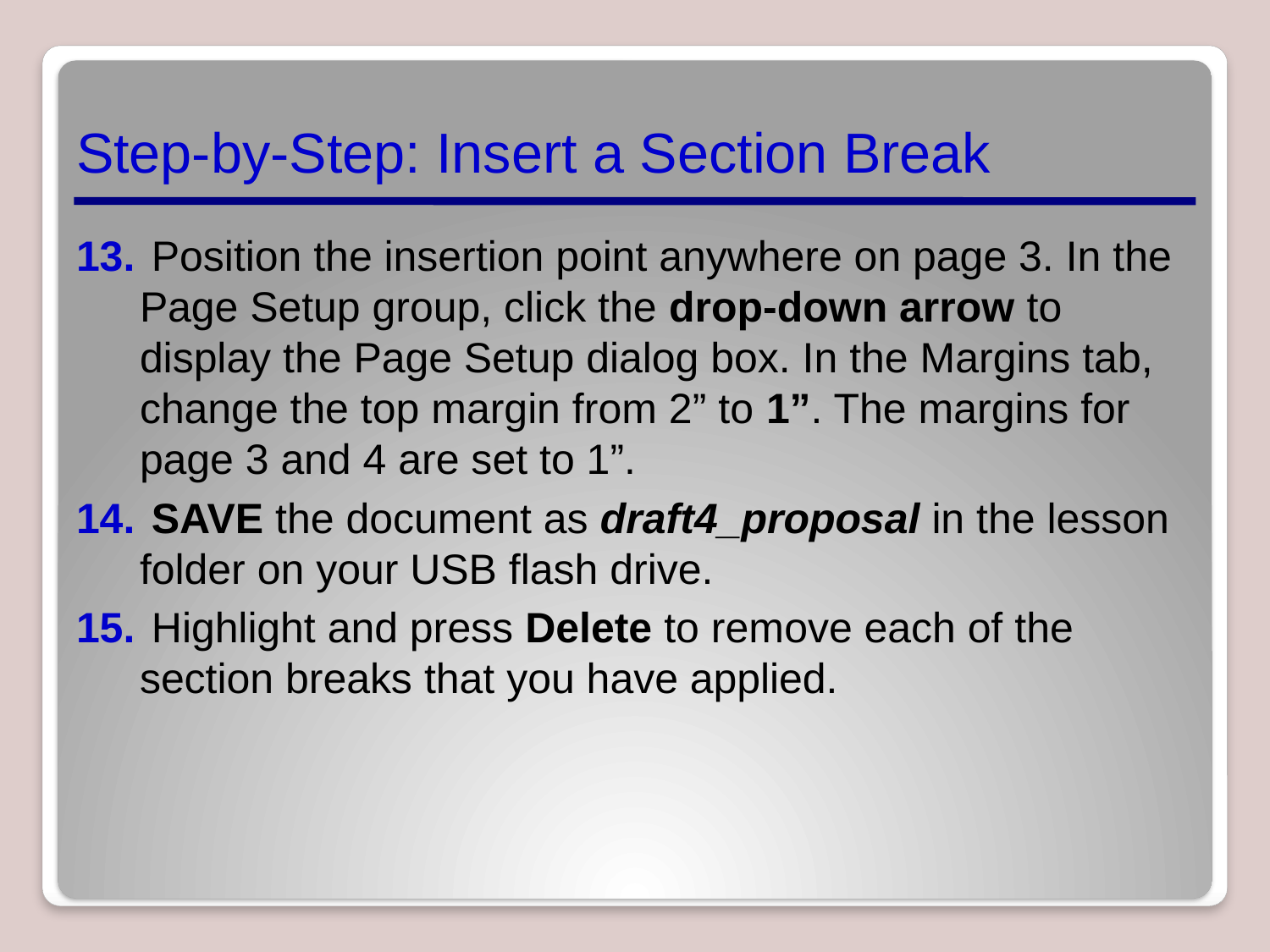

# Step-by-Step: Insert a Section Break
 Position the insertion point anywhere on page 3. In the Page Setup group, click the drop-down arrow to display the Page Setup dialog box. In the Margins tab, change the top margin from 2” to 1”. The margins for page 3 and 4 are set to 1”.
 SAVE the document as draft4_proposal in the lesson folder on your USB flash drive.
 Highlight and press Delete to remove each of the section breaks that you have applied.